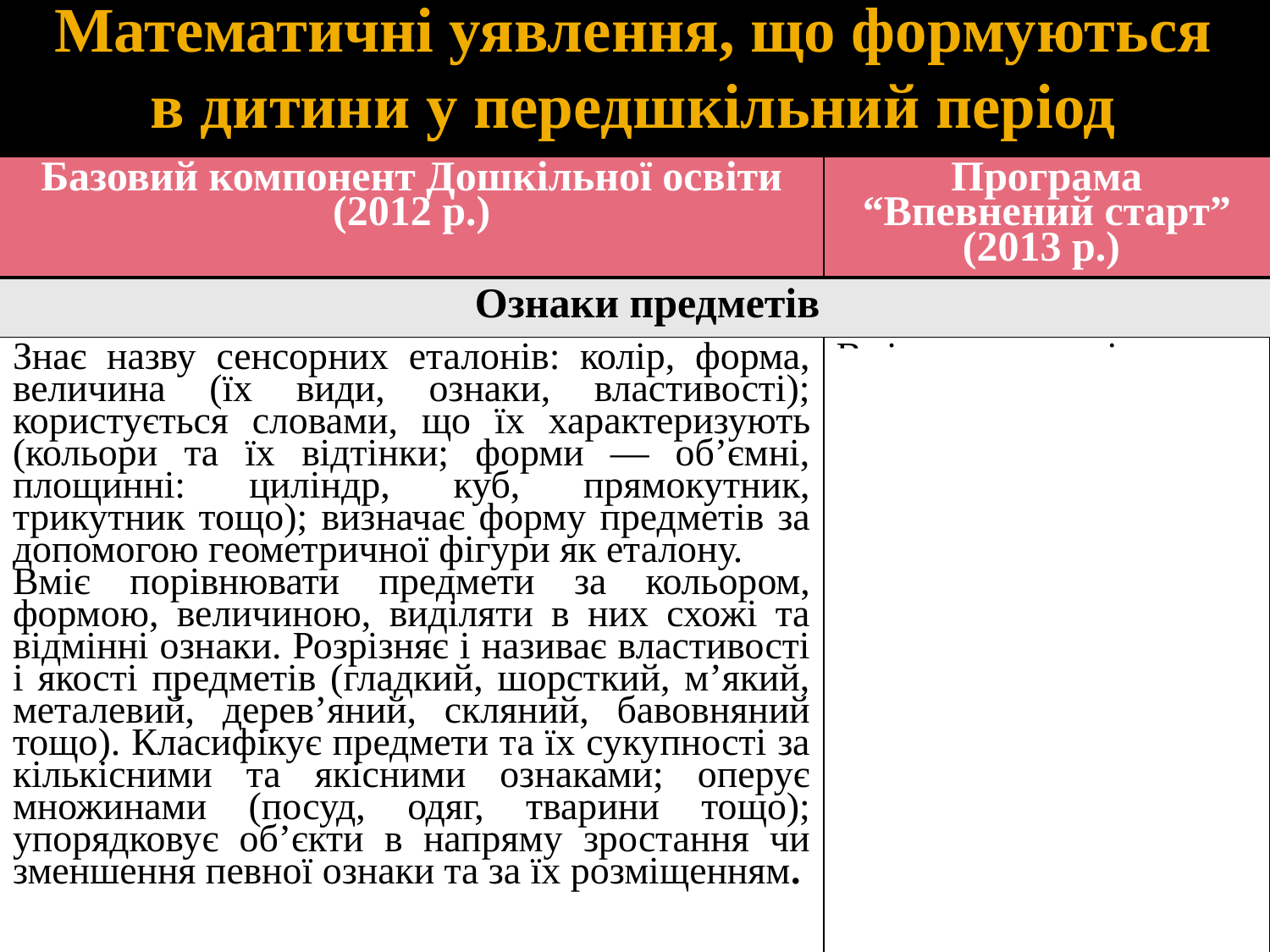

# Математичні уявлення, що формуються в дитини у передшкільний період
| Базовий компонент Дошкільної освіти (2012 р.) | Програма “Впевнений старт” (2013 р.) |
| --- | --- |
| Ознаки предметів |  |
| Знає назву сенсорних еталонів: колір, форма, величина (їх види, ознаки, властивості); користується словами, що їх характеризують (кольори та їх відтінки; форми ― об’ємні, площинні: циліндр, куб, прямокутник, трикутник тощо); визначає форму предметів за допомогою геометричної фігури як еталону. Вміє порівнювати предмети за кольором, формою, величиною, виділяти в них схожі та відмінні ознаки. Розрізняє і називає властивості і якості предметів (гладкий, шорсткий, м’який, металевий, дерев’яний, скляний, бавовняний тощо). Класифікує предмети та їх сукупності за кількісними та якісними ознаками; оперує множинами (посуд, одяг, тварини тощо); упорядковує об’єкти в напряму зростання чи зменшення певної ознаки та за їх розміщенням. | Вміє порівнювати предмети за розміром, висотою, масою, шириною, довжиною, товщиною, класифікує їх за визначеними параметрами. |